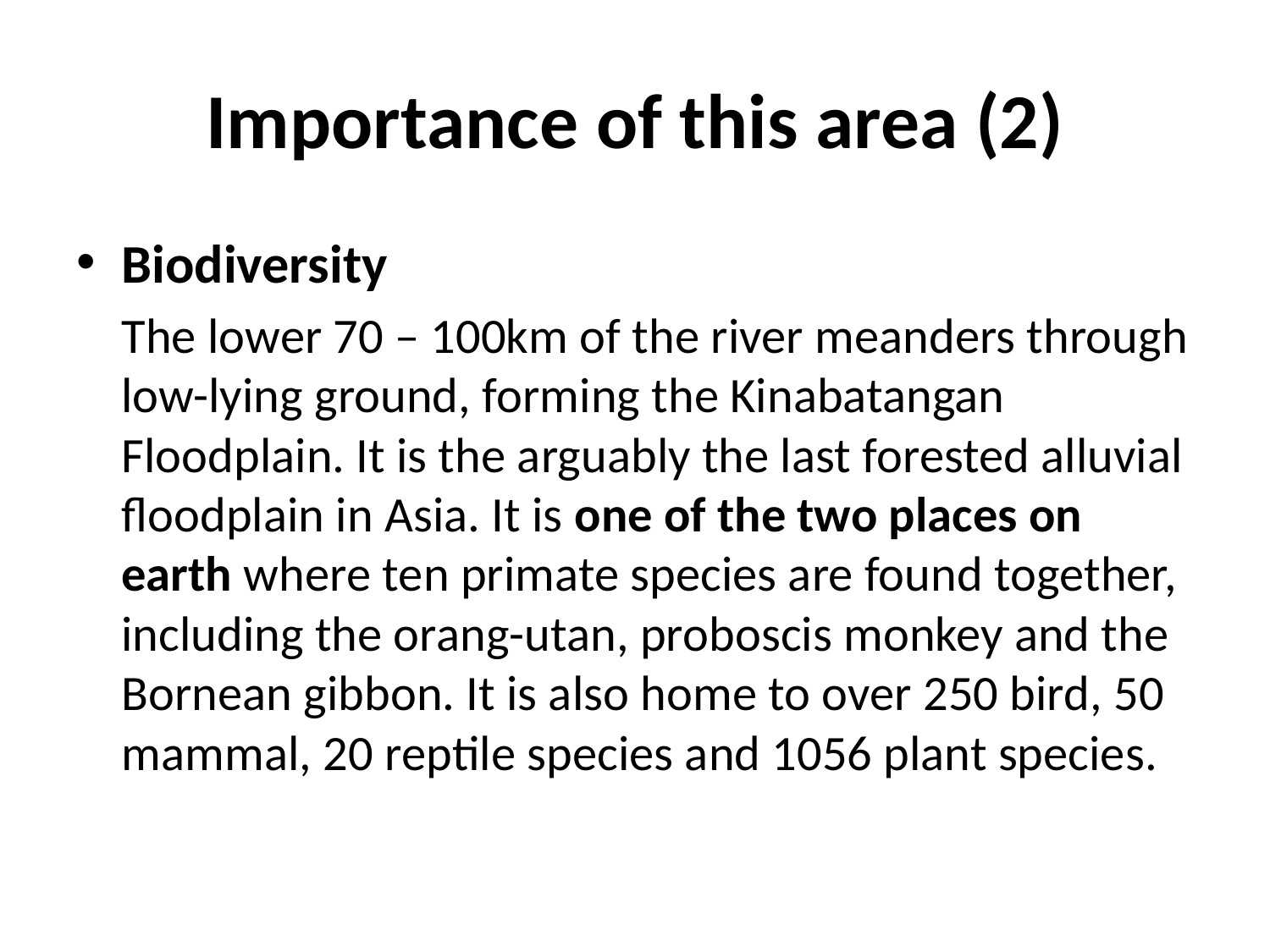

# Importance of this area (2)
Biodiversity
	The lower 70 – 100km of the river meanders through low-lying ground, forming the Kinabatangan Floodplain. It is the arguably the last forested alluvial floodplain in Asia. It is one of the two places on earth where ten primate species are found together, including the orang-utan, proboscis monkey and the Bornean gibbon. It is also home to over 250 bird, 50 mammal, 20 reptile species and 1056 plant species.